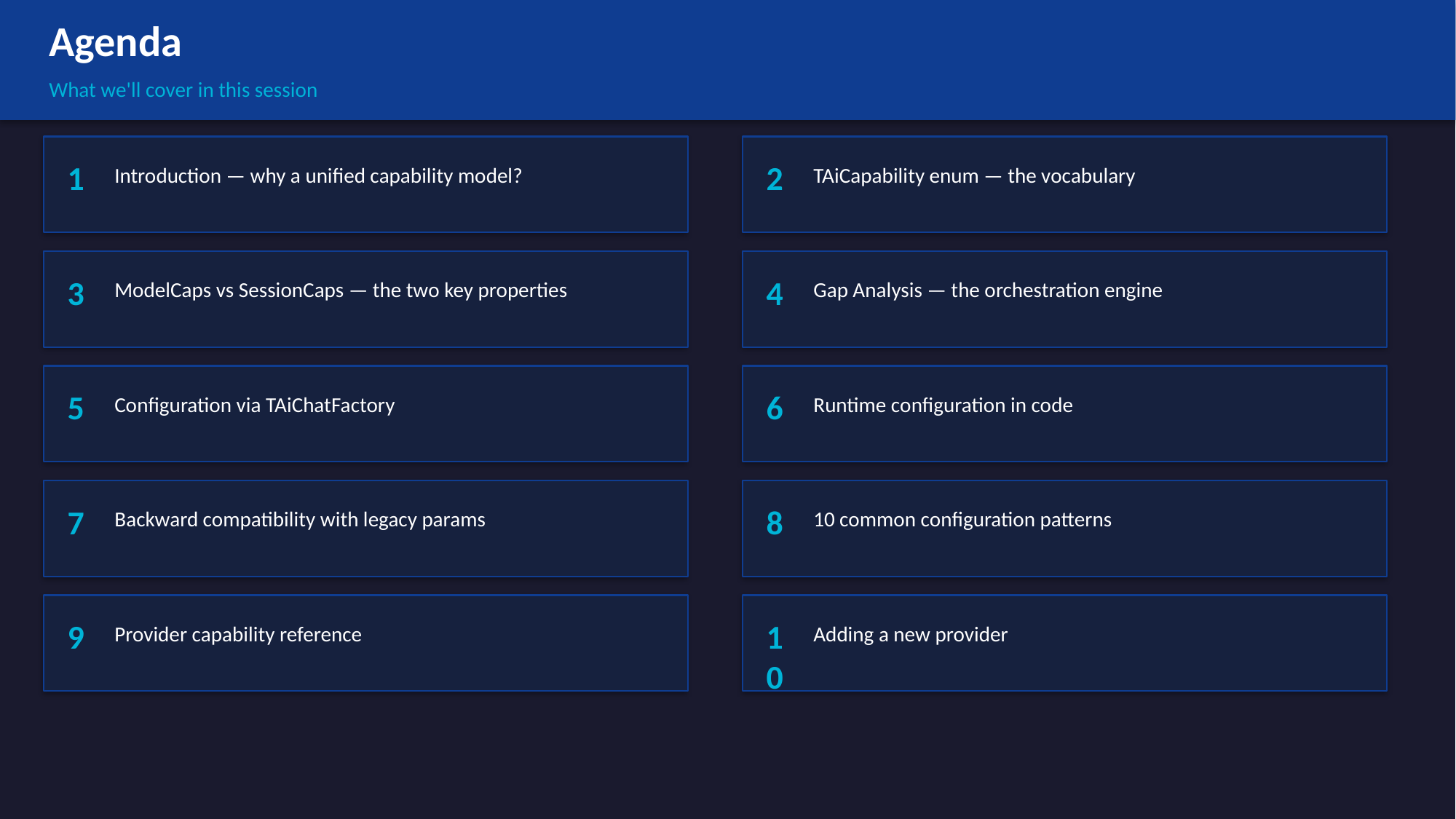

Agenda
What we'll cover in this session

1
2
Introduction — why a unified capability model?
TAiCapability enum — the vocabulary

3
4
ModelCaps vs SessionCaps — the two key properties
Gap Analysis — the orchestration engine

5
6
Configuration via TAiChatFactory
Runtime configuration in code

7
8
Backward compatibility with legacy params
10 common configuration patterns

9
10
Provider capability reference
Adding a new provider